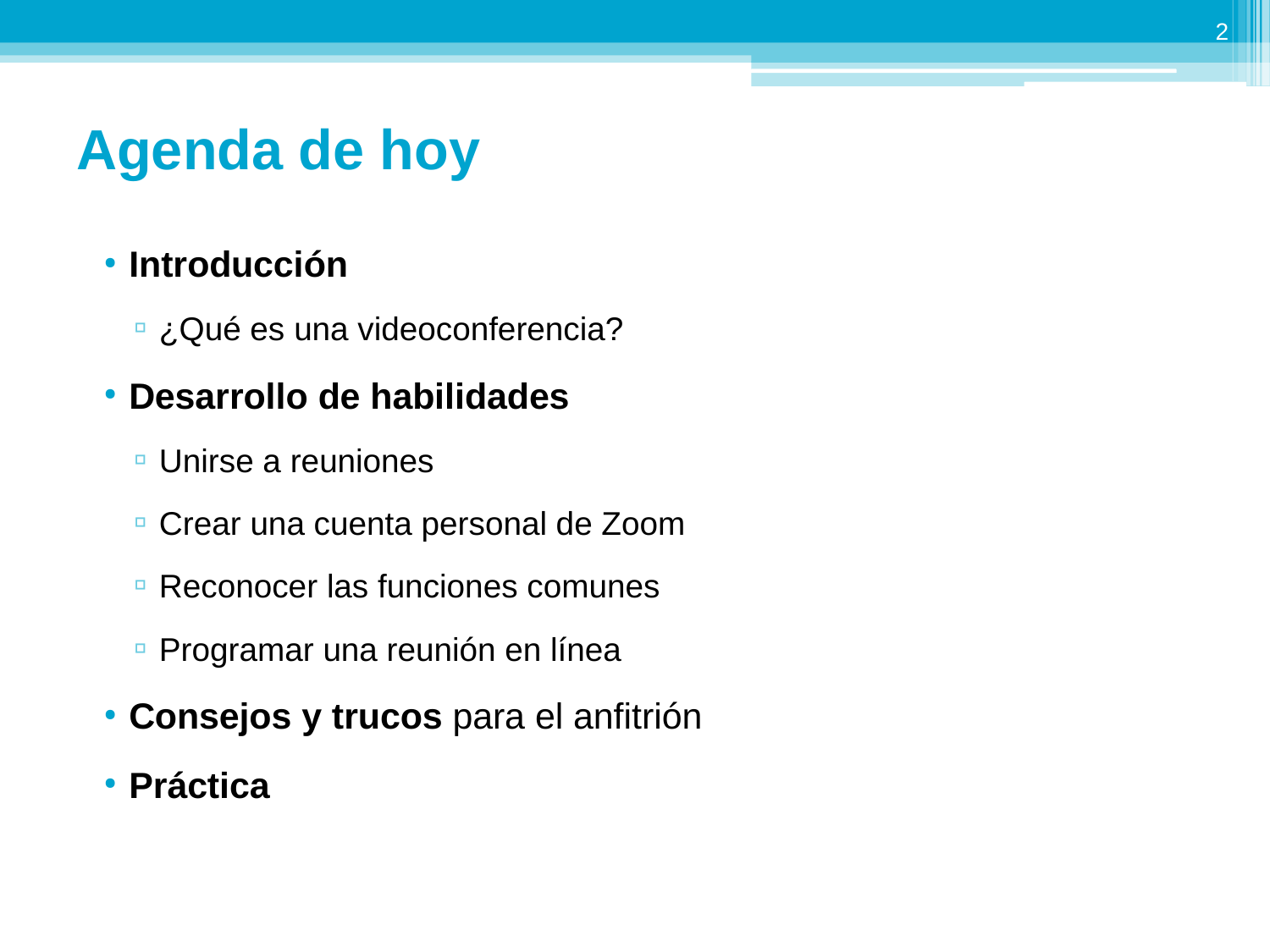

2
# Agenda de hoy
Introducción
¿Qué es una videoconferencia?
Desarrollo de habilidades
Unirse a reuniones
Crear una cuenta personal de Zoom
Reconocer las funciones comunes
Programar una reunión en línea
Consejos y trucos para el anfitrión
Práctica